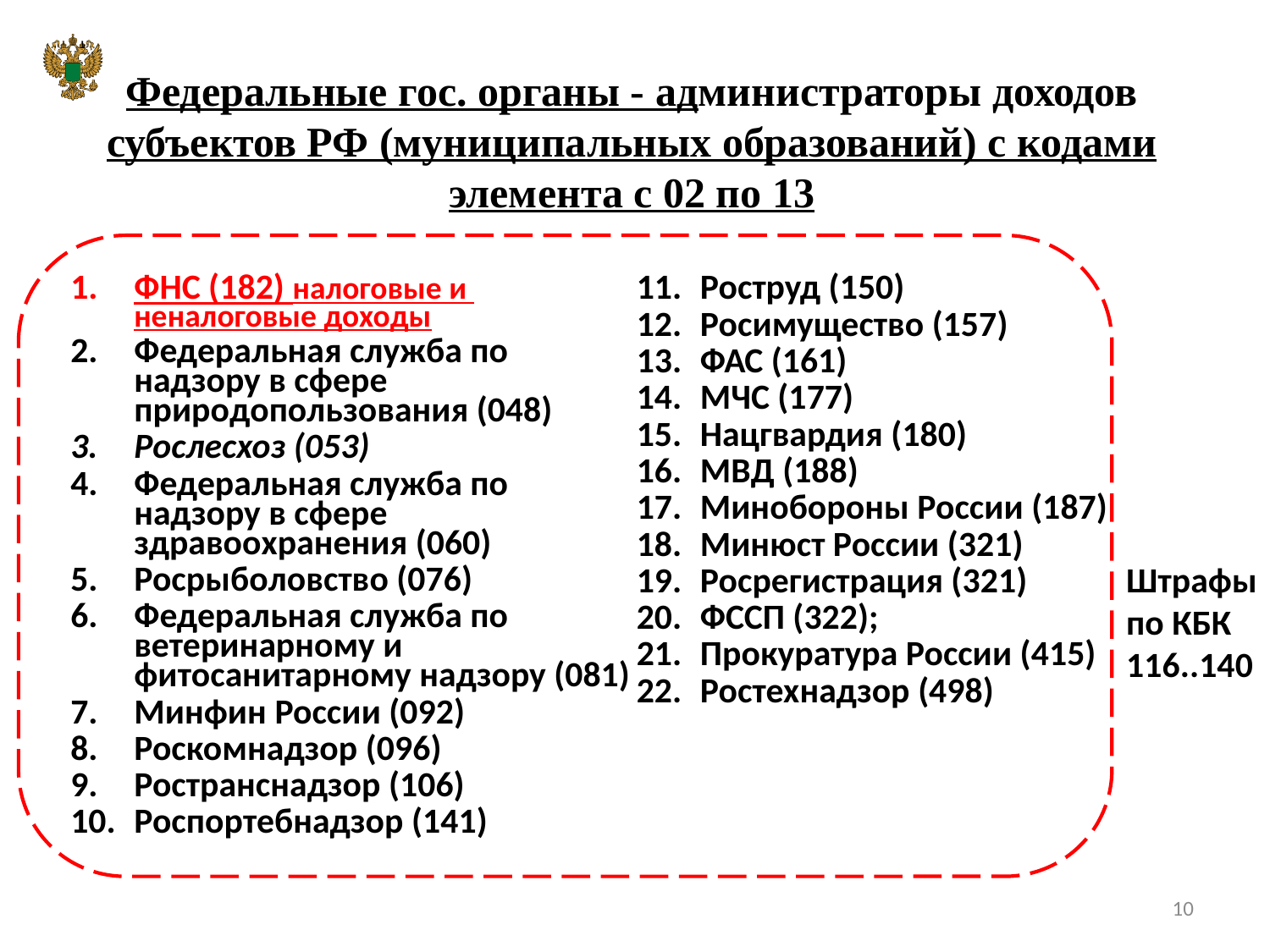

Федеральные гос. органы - администраторы доходов субъектов РФ (муниципальных образований) с кодами элемента с 02 по 13

ФНС (182) налоговые и  неналоговые доходы
Федеральная служба по надзору в сфере природопользования (048)
Рослесхоз (053)
Федеральная служба по надзору в сфере здравоохранения (060)
Росрыболовство (076)
Федеральная служба по ветеринарному и фитосанитарному надзору (081)
Минфин России (092)
Роскомнадзор (096)
Ространснадзор (106)
Роспортебнадзор (141)

Роструд (150)
Росимущество (157)
ФАС (161)
МЧС (177)
Нацгвардия (180)
МВД (188)
Минобороны России (187)
Минюст России (321)
Росрегистрация (321)
ФССП (322);
Прокуратура России (415)
Ростехнадзор (498)
Штрафы по КБК 116..140
10